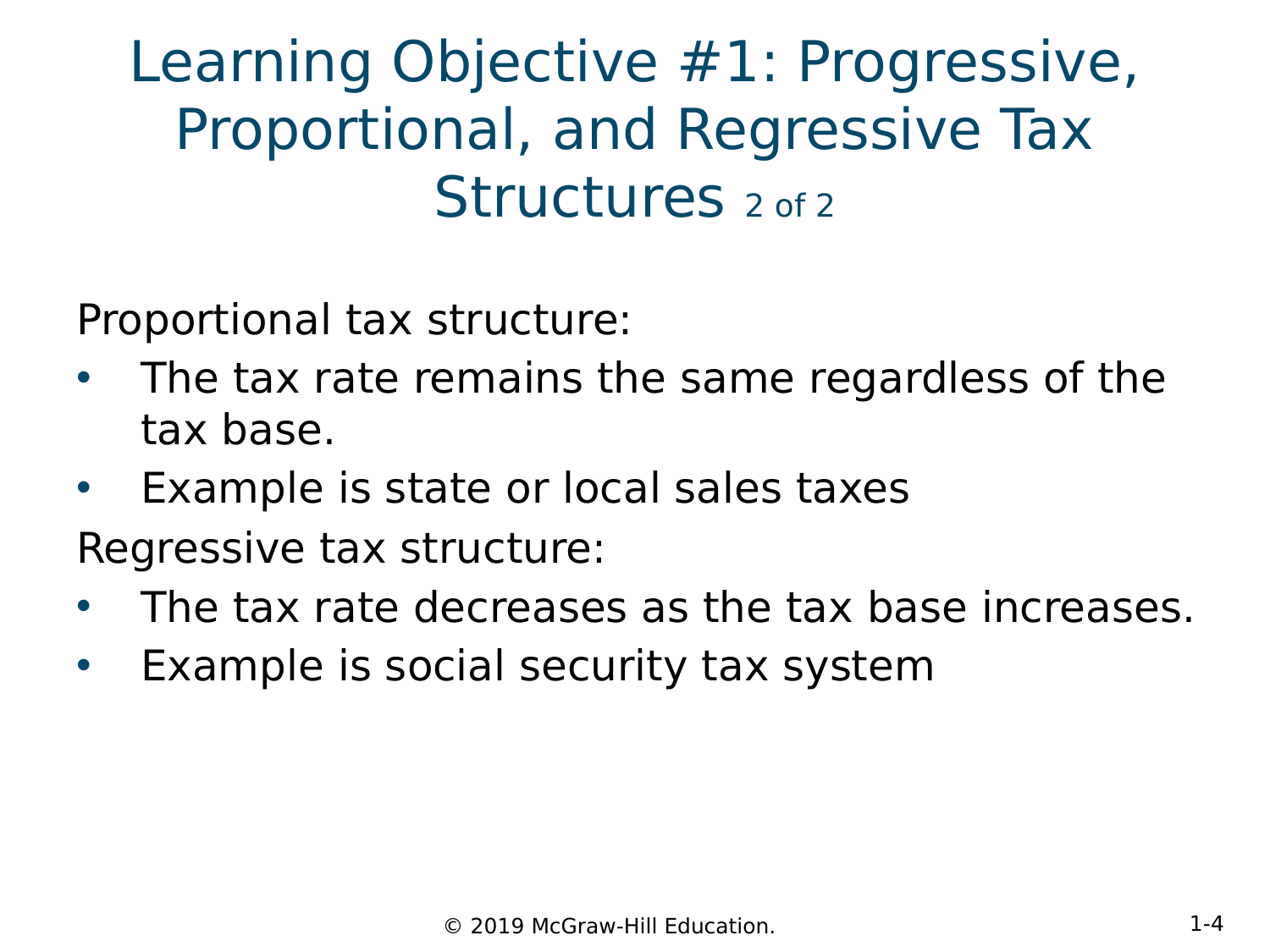

# Learning Objective #1: Progressive, Proportional, and Regressive Tax Structures 2 of 2
Proportional tax structure:
The tax rate remains the same regardless of the tax base.
Example is state or local sales taxes
Regressive tax structure:
The tax rate decreases as the tax base increases.
Example is social security tax system